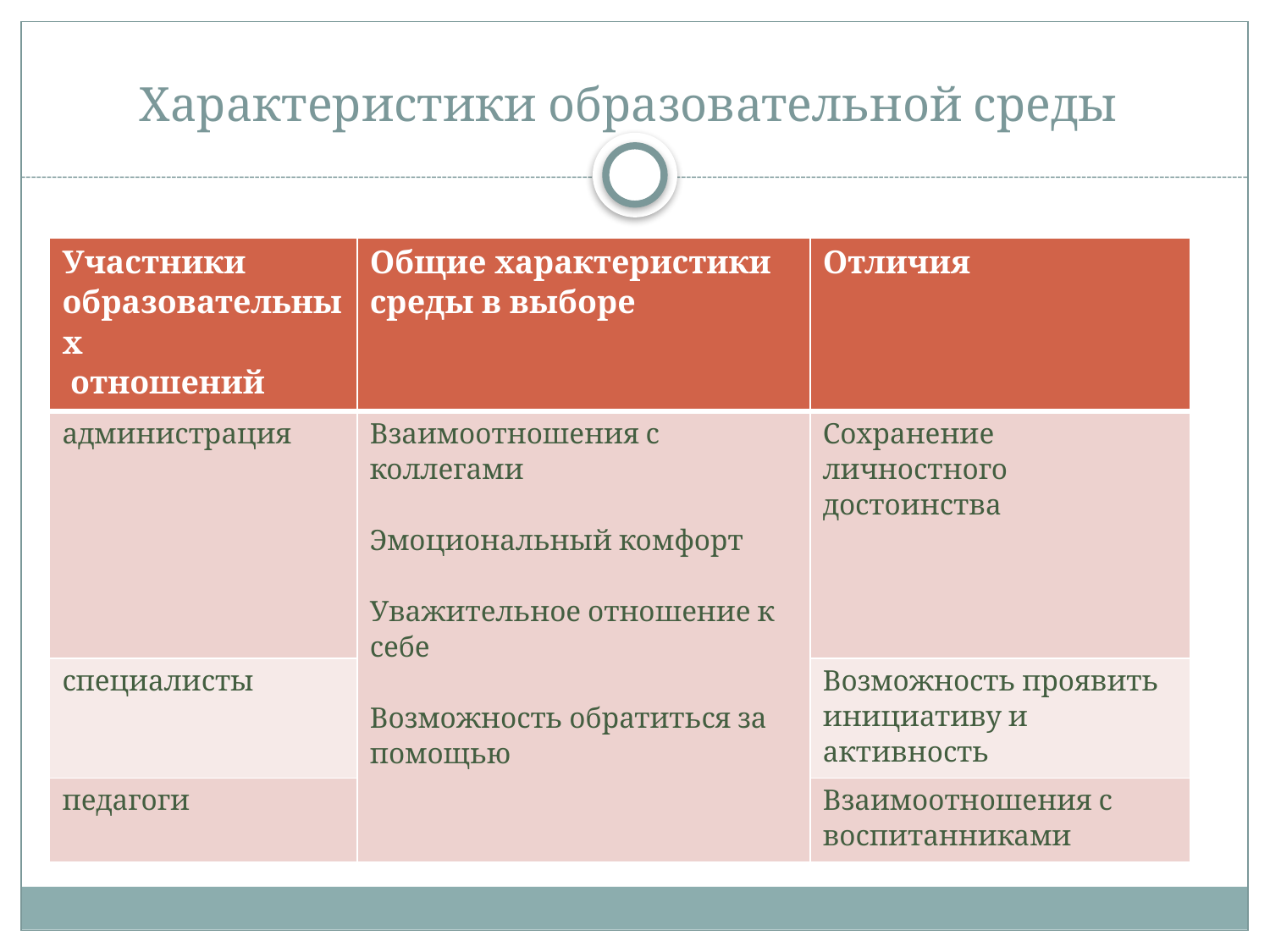

# Характеристики образовательной среды
| Участники образовательных отношений | Общие характеристики среды в выборе | Отличия |
| --- | --- | --- |
| администрация | Взаимоотношения с коллегами Эмоциональный комфорт Уважительное отношение к себе Возможность обратиться за помощью | Сохранение личностного достоинства |
| специалисты |  | Возможность проявить инициативу и активность |
| педагоги |  | Взаимоотношения с воспитанниками |